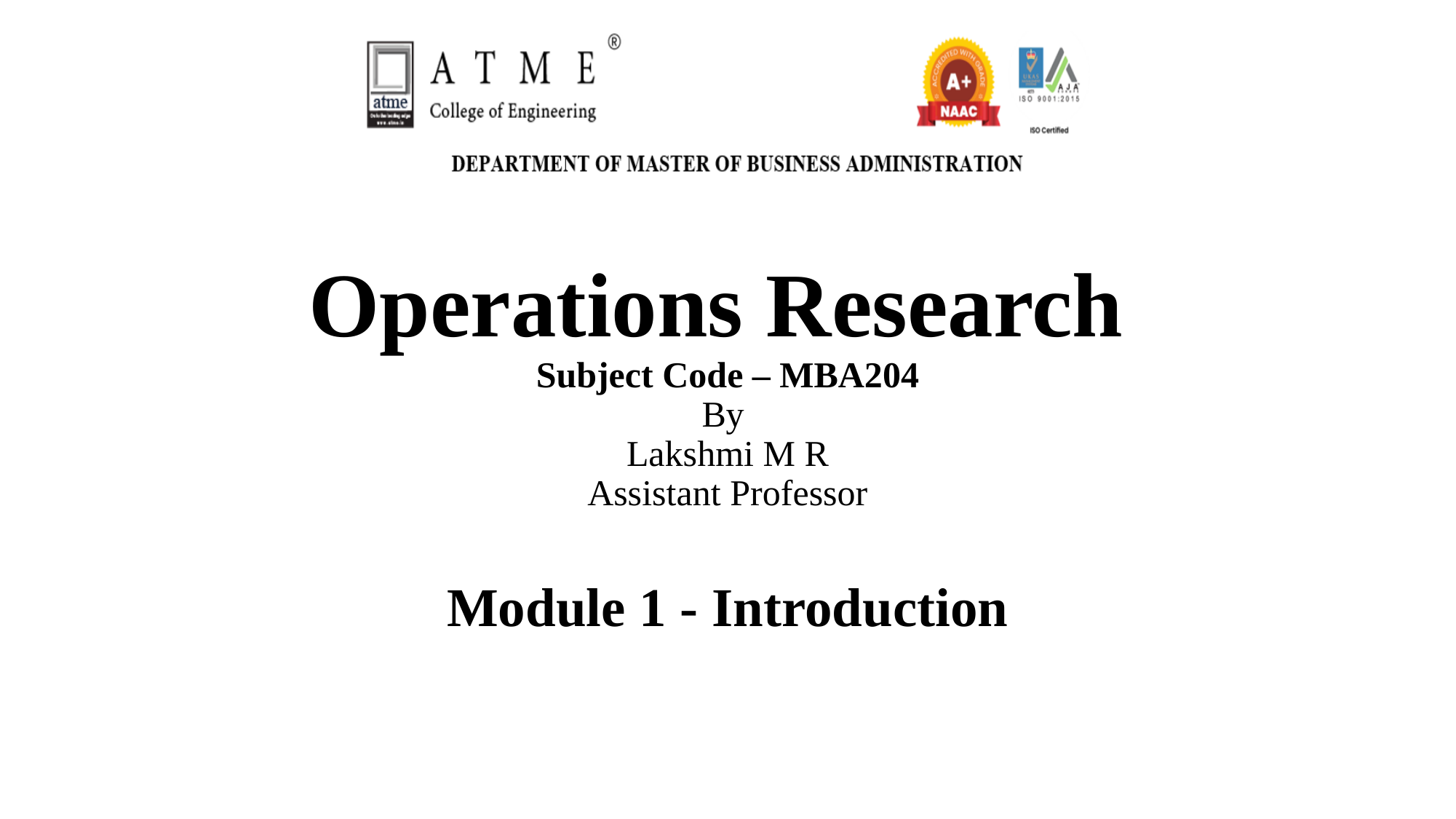

# Operations Research Subject Code – MBA204 By Lakshmi M R Assistant Professor
Module 1 - Introduction